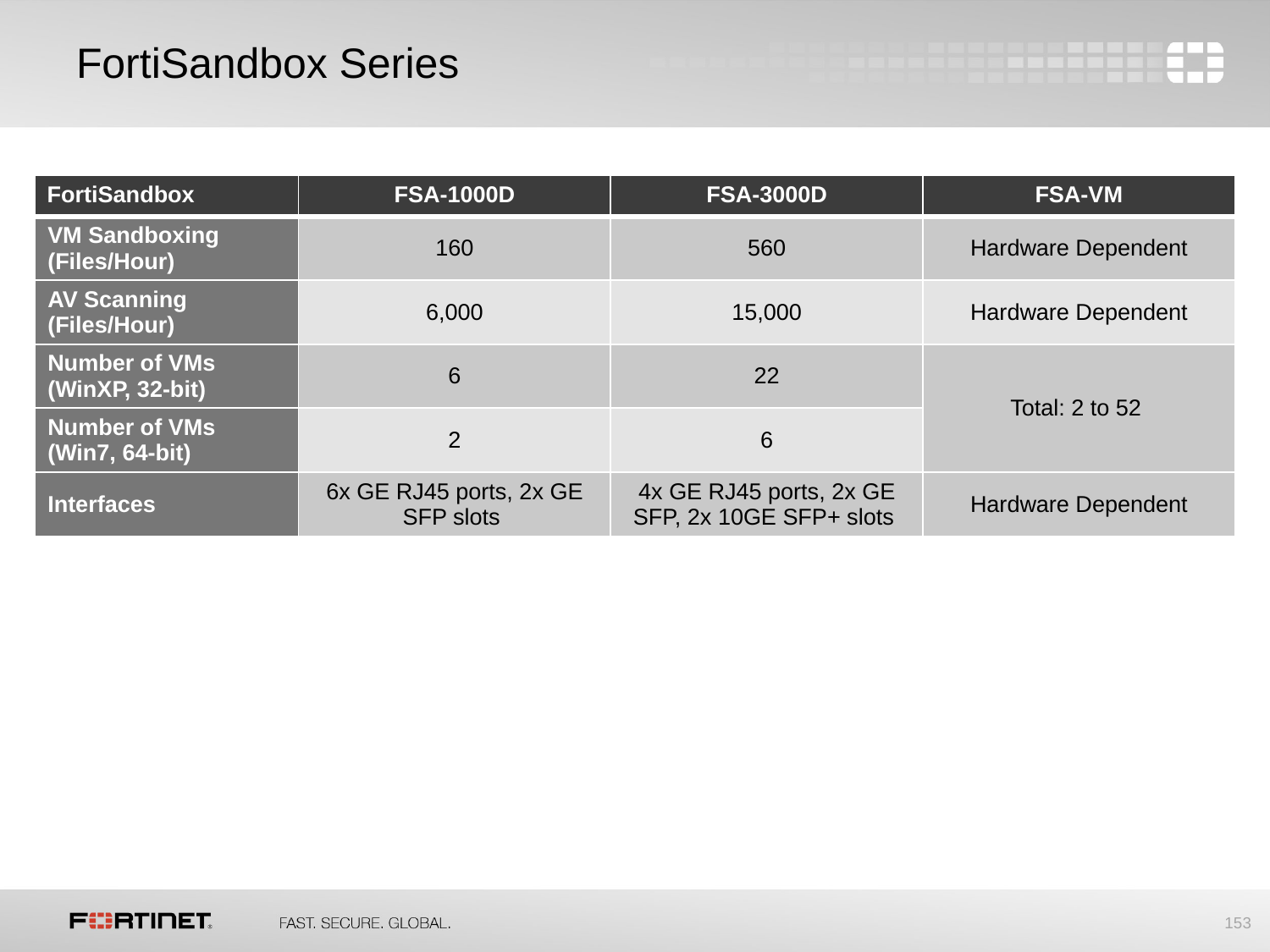

# FortiSandbox Series
| FortiSandbox | FSA-1000D | FSA-3000D | FSA-VM |
| --- | --- | --- | --- |
| VM Sandboxing (Files/Hour) | 160 | 560 | Hardware Dependent |
| AV Scanning (Files/Hour) | 6,000 | 15,000 | Hardware Dependent |
| Number of VMs (WinXP, 32-bit) | 6 | 22 | Total: 2 to 52 |
| Number of VMs (Win7, 64-bit) | 2 | 6 |  |
| Interfaces | 6x GE RJ45 ports, 2x GE SFP slots | 4x GE RJ45 ports, 2x GE SFP, 2x 10GE SFP+ slots | Hardware Dependent |